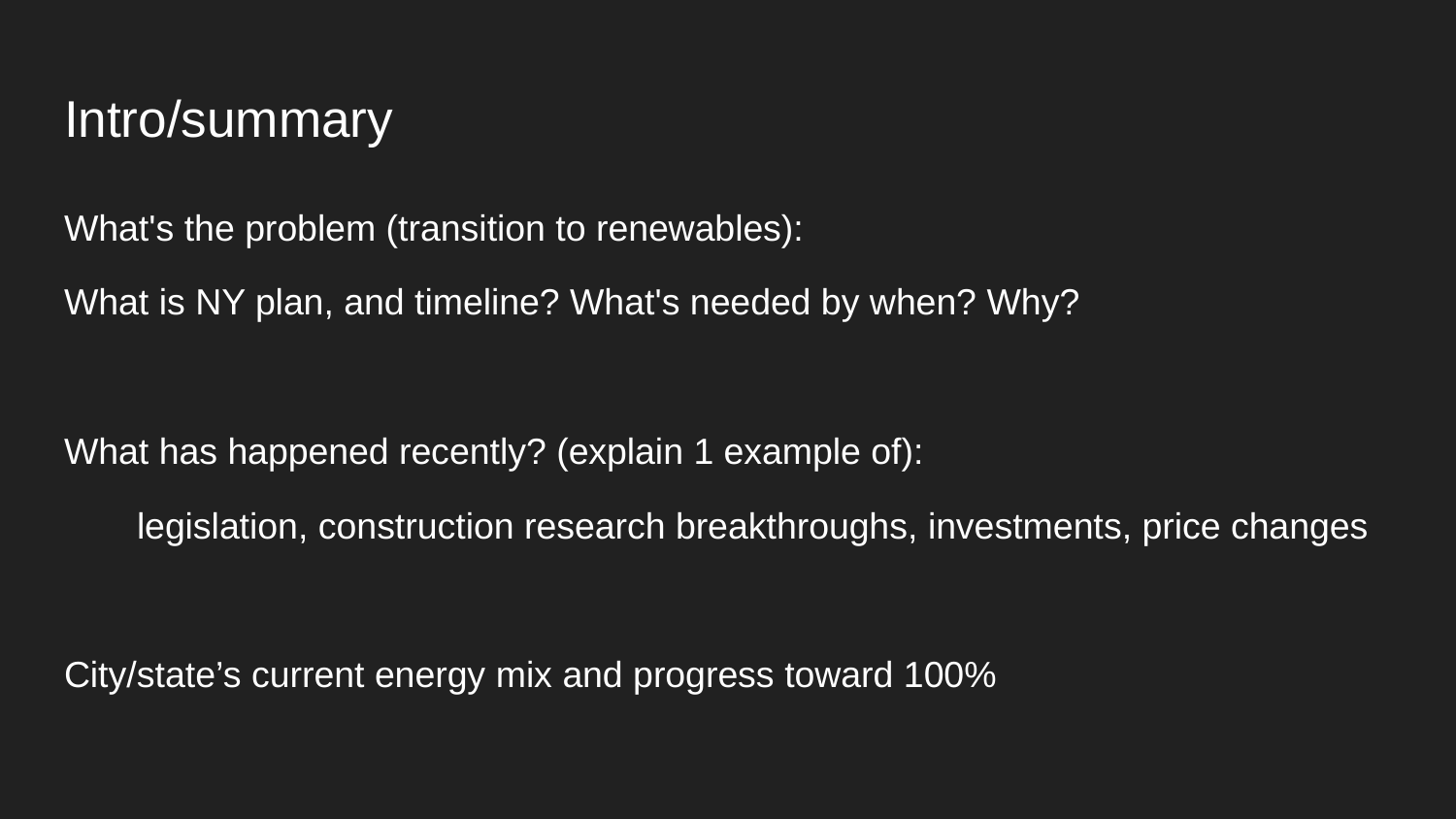

# Intro/summary
What's the problem (transition to renewables):
What is NY plan, and timeline? What's needed by when? Why?

What has happened recently? (explain 1 example of):
legislation, construction research breakthroughs, investments, price changes

City/state’s current energy mix and progress toward 100%